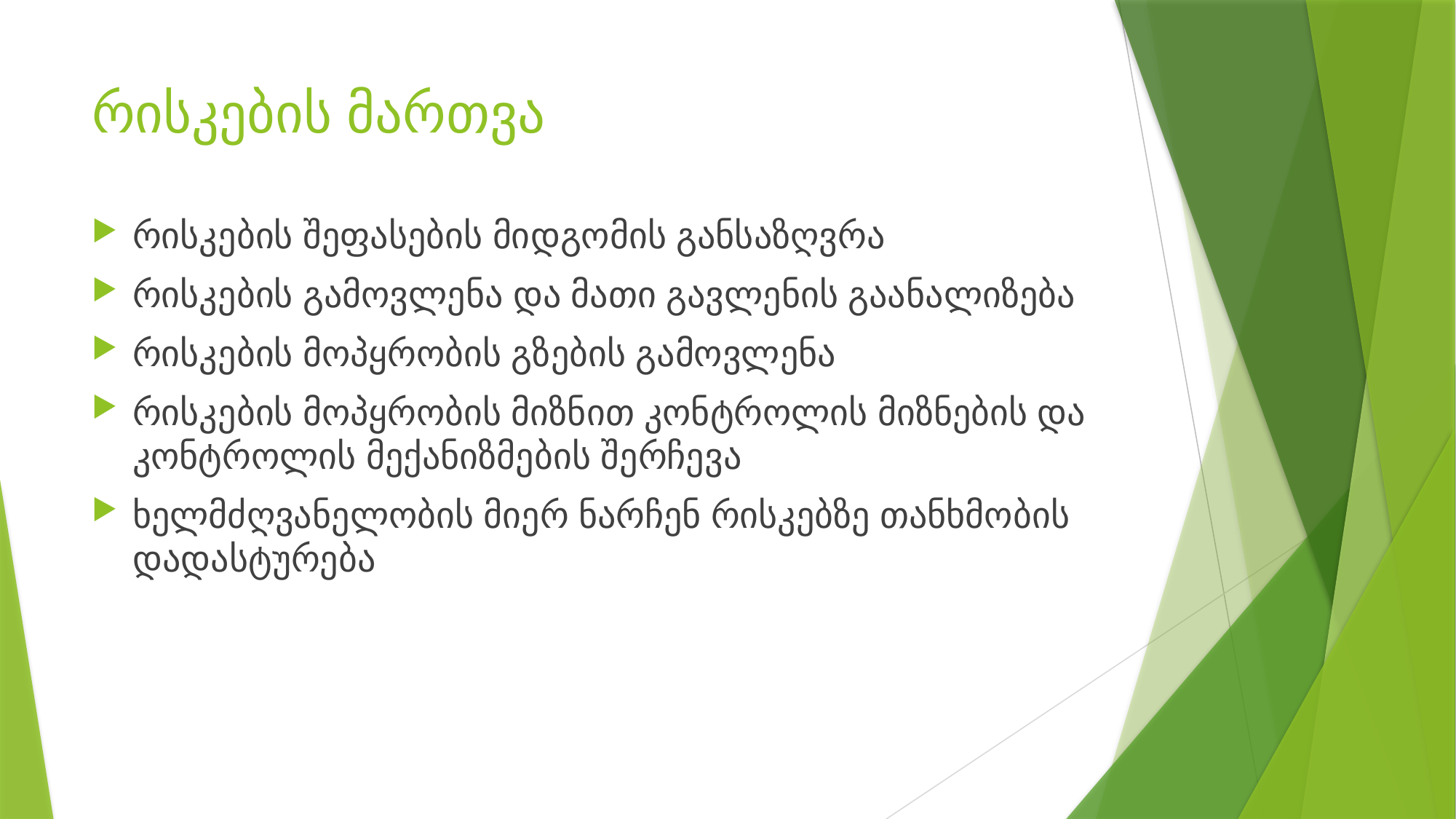

# რისკების მართვა
რისკების შეფასების მიდგომის განსაზღვრა
რისკების გამოვლენა და მათი გავლენის გაანალიზება
რისკების მოპყრობის გზების გამოვლენა
რისკების მოპყრობის მიზნით კონტროლის მიზნების და კონტროლის მექანიზმების შერჩევა
ხელმძღვანელობის მიერ ნარჩენ რისკებზე თანხმობის დადასტურება